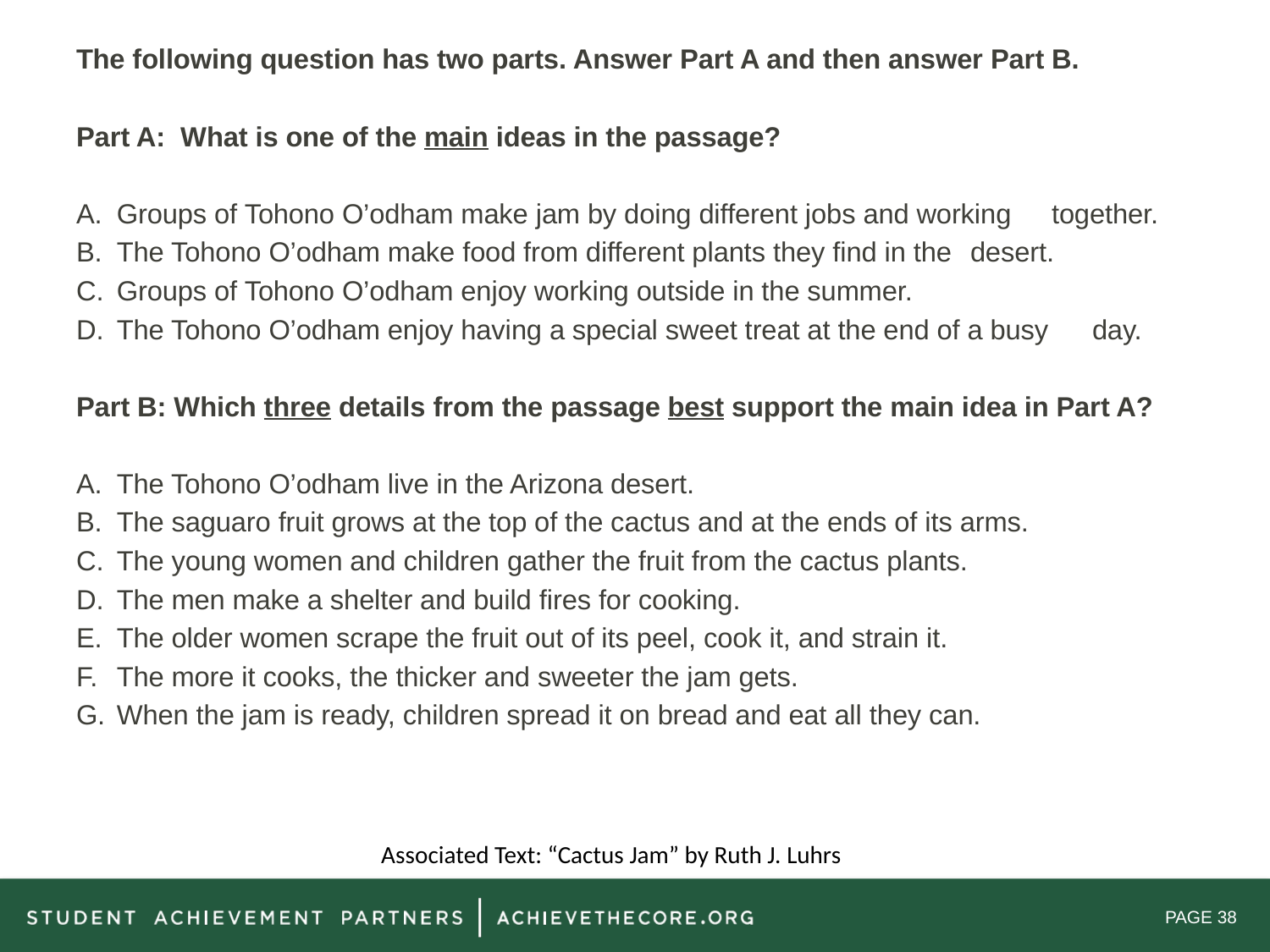

The following question has two parts. Answer Part A and then answer Part B.

Part A:  What is one of the main ideas in the passage?

A.	Groups of Tohono O’odham make jam by doing different jobs and working 	together.
B.	The Tohono O’odham make food from different plants they find in the 	desert.
C.	Groups of Tohono O’odham enjoy working outside in the summer.
D.	The Tohono O’odham enjoy having a special sweet treat at the end of a busy 	day.

Part B: Which three details from the passage best support the main idea in Part A?

A.	The Tohono O’odham live in the Arizona desert.
B.	The saguaro fruit grows at the top of the cactus and at the ends of its arms.
C.	The young women and children gather the fruit from the cactus plants.
D.	The men make a shelter and build fires for cooking.
E.	The older women scrape the fruit out of its peel, cook it, and strain it.
F.	The more it cooks, the thicker and sweeter the jam gets.
G.	When the jam is ready, children spread it on bread and eat all they can.

Associated Text: “Cactus Jam” by Ruth J. Luhrs